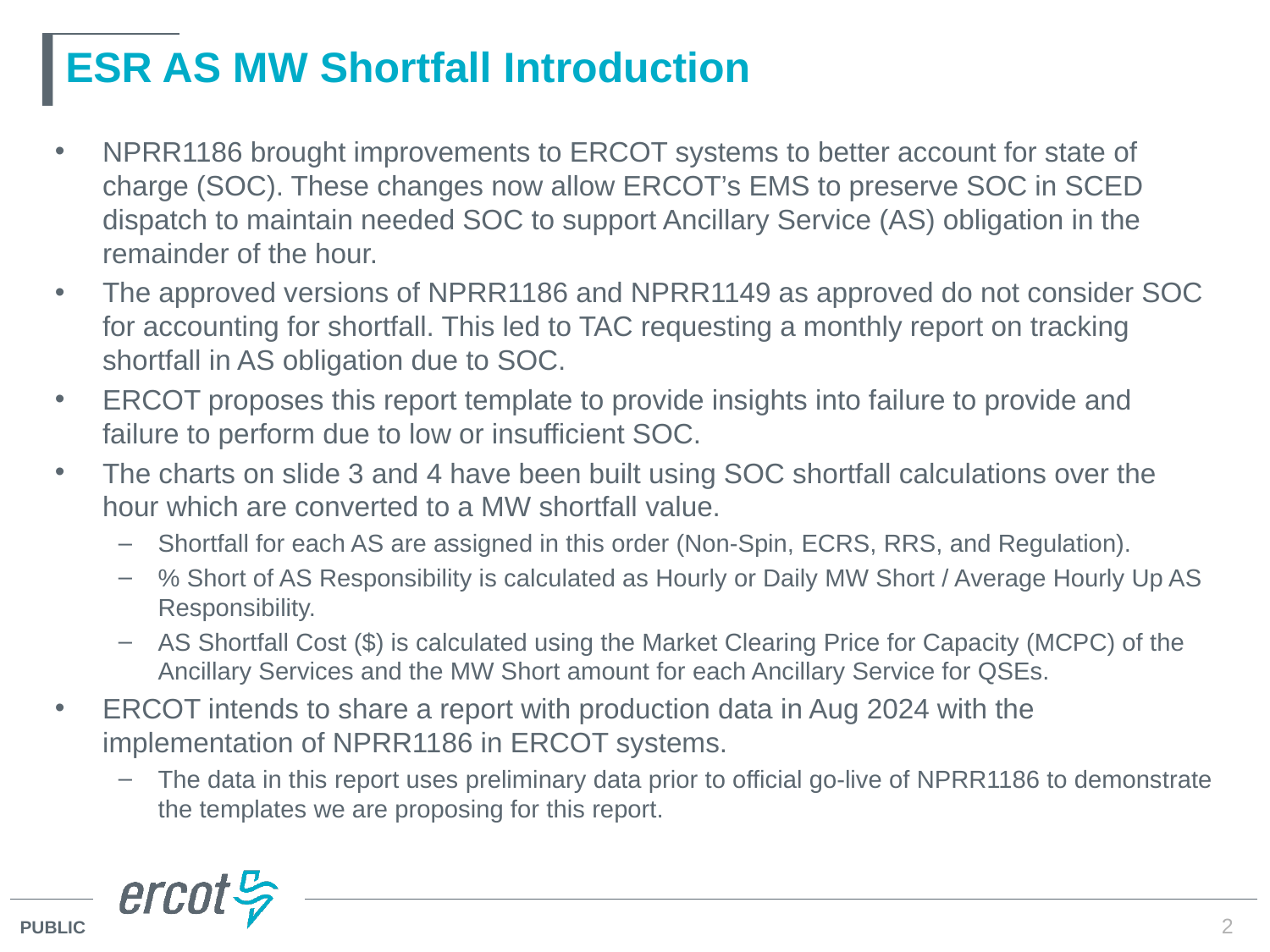

# ESR AS MW Shortfall Introduction
NPRR1186 brought improvements to ERCOT systems to better account for state of charge (SOC). These changes now allow ERCOT’s EMS to preserve SOC in SCED dispatch to maintain needed SOC to support Ancillary Service (AS) obligation in the remainder of the hour.
The approved versions of NPRR1186 and NPRR1149 as approved do not consider SOC for accounting for shortfall. This led to TAC requesting a monthly report on tracking shortfall in AS obligation due to SOC.
ERCOT proposes this report template to provide insights into failure to provide and failure to perform due to low or insufficient SOC.
The charts on slide 3 and 4 have been built using SOC shortfall calculations over the hour which are converted to a MW shortfall value.
Shortfall for each AS are assigned in this order (Non-Spin, ECRS, RRS, and Regulation).
% Short of AS Responsibility is calculated as Hourly or Daily MW Short / Average Hourly Up AS Responsibility.
AS Shortfall Cost ($) is calculated using the Market Clearing Price for Capacity (MCPC) of the Ancillary Services and the MW Short amount for each Ancillary Service for QSEs.
ERCOT intends to share a report with production data in Aug 2024 with the implementation of NPRR1186 in ERCOT systems.
The data in this report uses preliminary data prior to official go-live of NPRR1186 to demonstrate the templates we are proposing for this report.

2